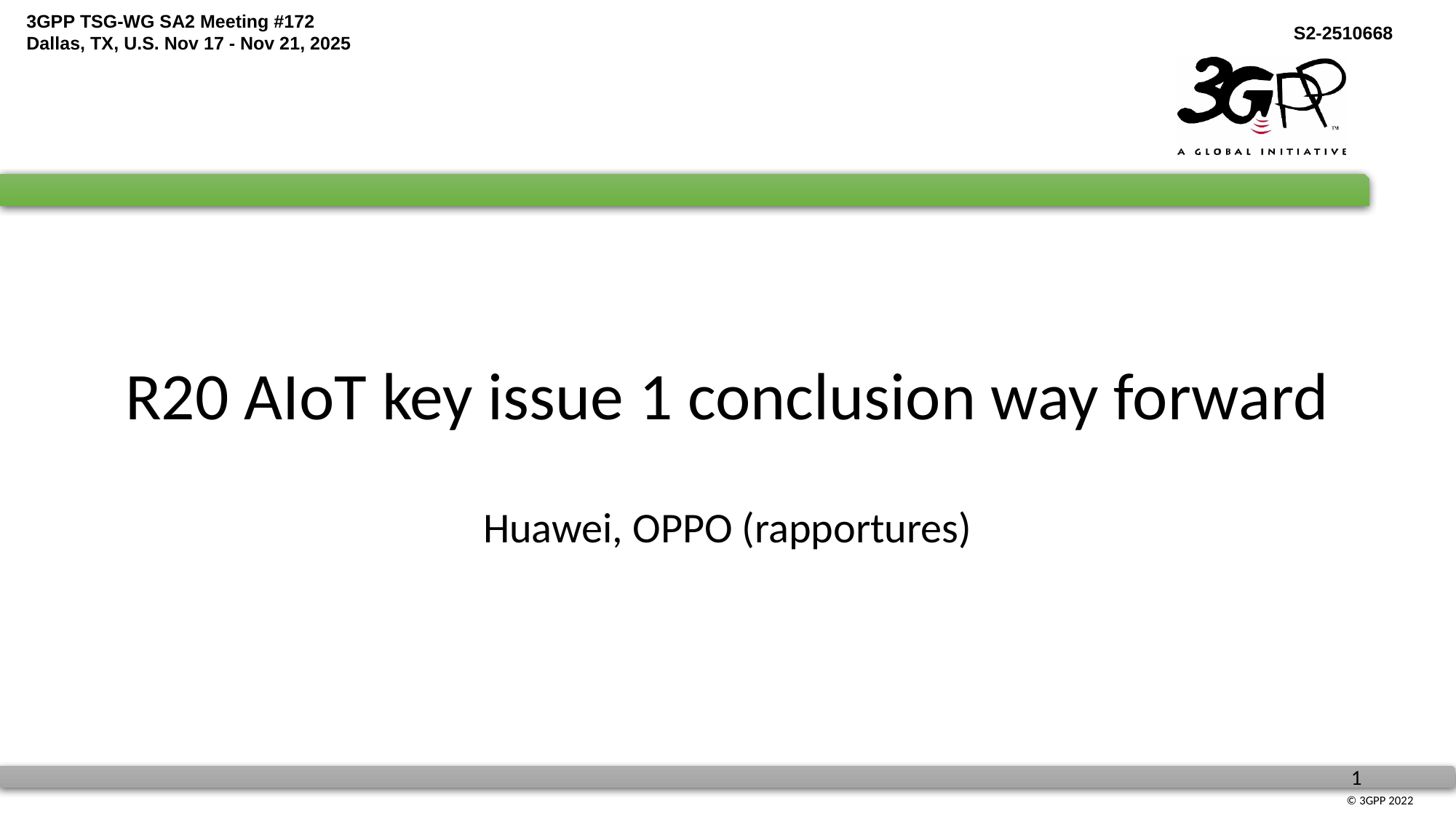

# R20 AIoT key issue 1 conclusion way forward
Huawei, OPPO (rapportures)